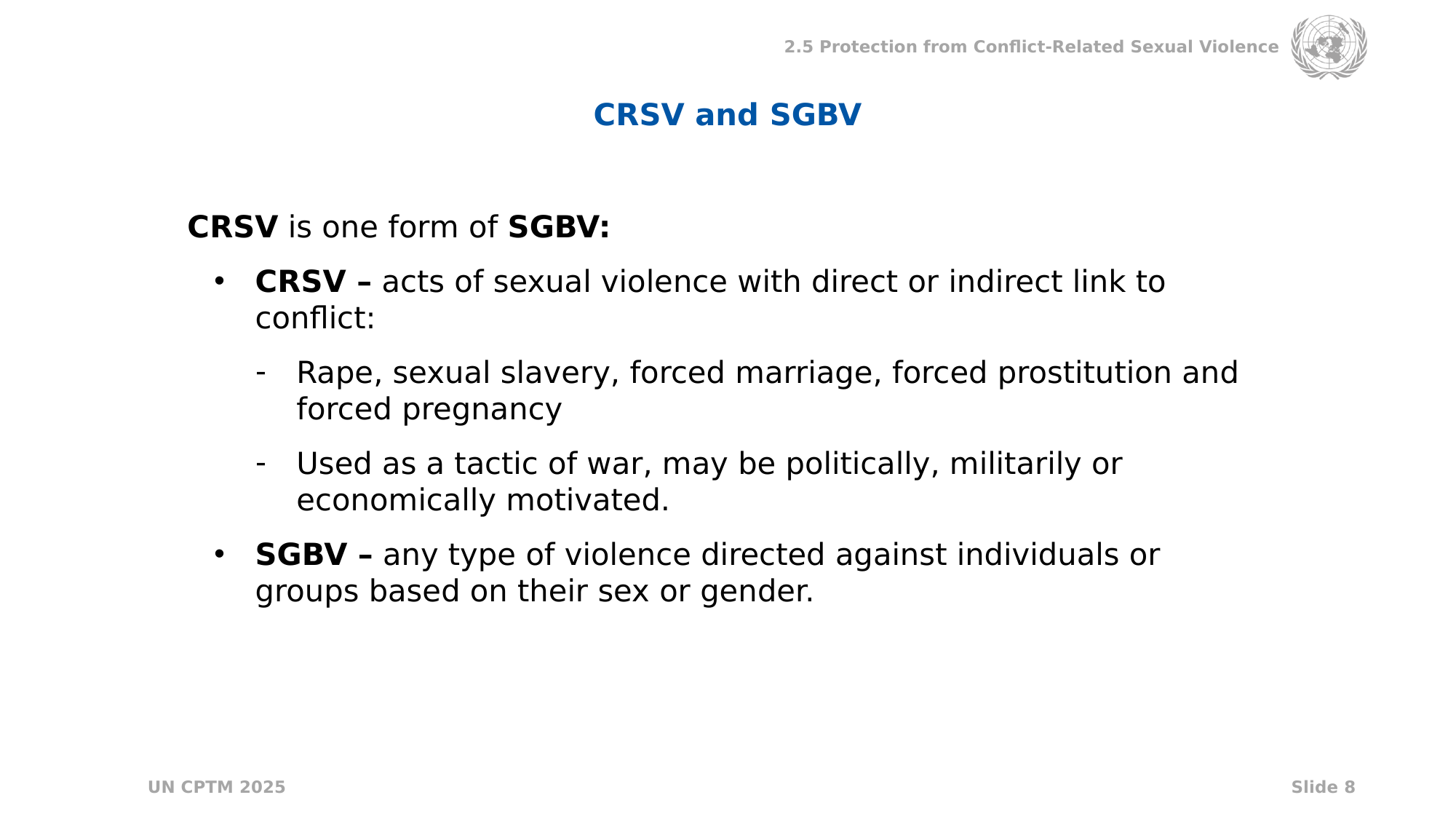

CRSV and SGBV
CRSV is one form of SGBV:
CRSV – acts of sexual violence with direct or indirect link to conflict:
Rape, sexual slavery, forced marriage, forced prostitution and forced pregnancy
Used as a tactic of war, may be politically, militarily or economically motivated.
SGBV – any type of violence directed against individuals or groups based on their sex or gender.